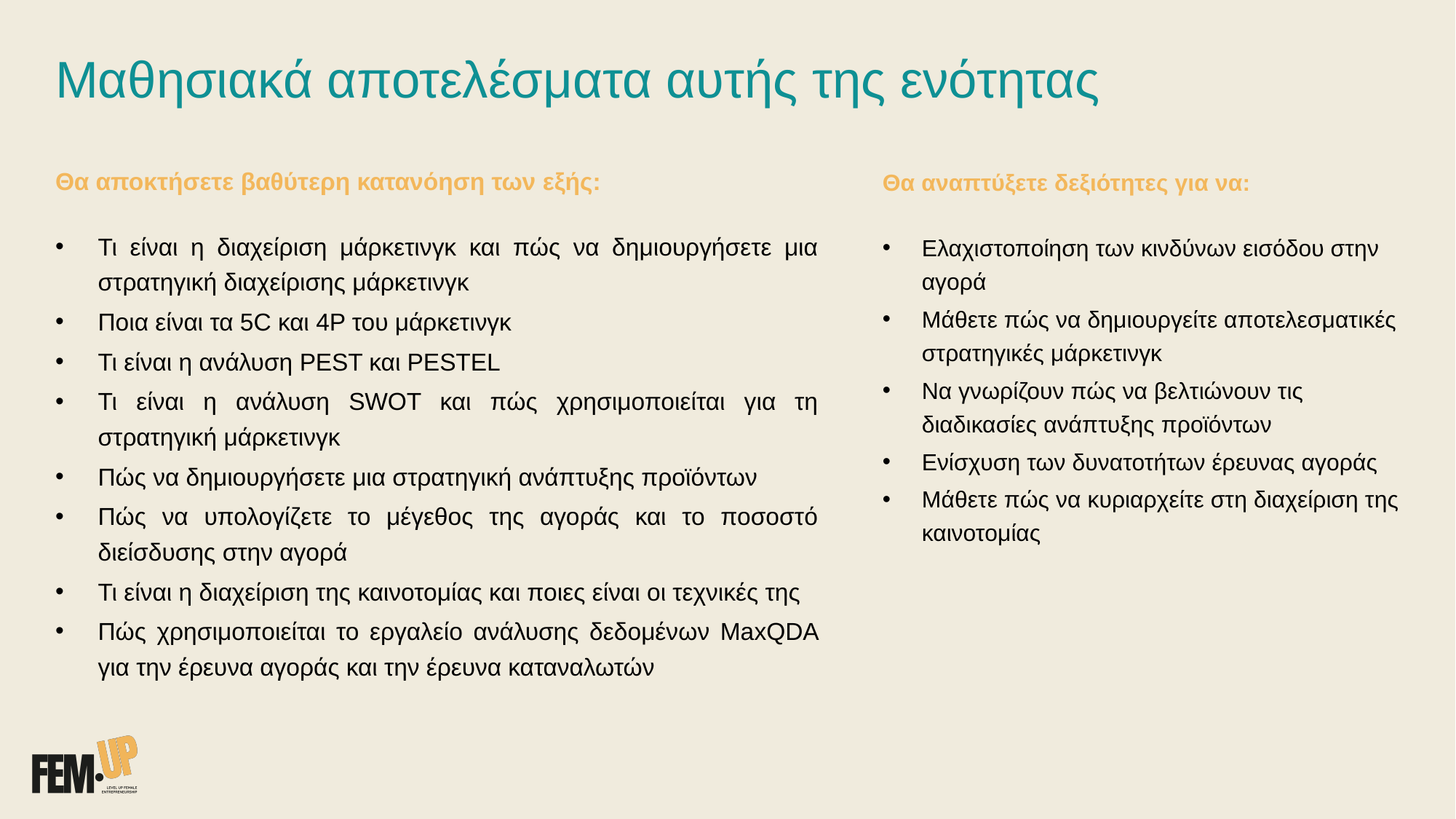

# Μαθησιακά αποτελέσματα αυτής της ενότητας
Θα αποκτήσετε βαθύτερη κατανόηση των εξής:

Τι είναι η διαχείριση μάρκετινγκ και πώς να δημιουργήσετε μια στρατηγική διαχείρισης μάρκετινγκ
Ποια είναι τα 5C και 4P του μάρκετινγκ
Τι είναι η ανάλυση PEST και PESTEL
Τι είναι η ανάλυση SWOT και πώς χρησιμοποιείται για τη στρατηγική μάρκετινγκ
Πώς να δημιουργήσετε μια στρατηγική ανάπτυξης προϊόντων
Πώς να υπολογίζετε το μέγεθος της αγοράς και το ποσοστό διείσδυσης στην αγορά
Τι είναι η διαχείριση της καινοτομίας και ποιες είναι οι τεχνικές της
Πώς χρησιμοποιείται το εργαλείο ανάλυσης δεδομένων MaxQDA για την έρευνα αγοράς και την έρευνα καταναλωτών

Θα αναπτύξετε δεξιότητες για να:

Ελαχιστοποίηση των κινδύνων εισόδου στην αγορά
Μάθετε πώς να δημιουργείτε αποτελεσματικές στρατηγικές μάρκετινγκ
Να γνωρίζουν πώς να βελτιώνουν τις διαδικασίες ανάπτυξης προϊόντων
Ενίσχυση των δυνατοτήτων έρευνας αγοράς
Μάθετε πώς να κυριαρχείτε στη διαχείριση της καινοτομίας